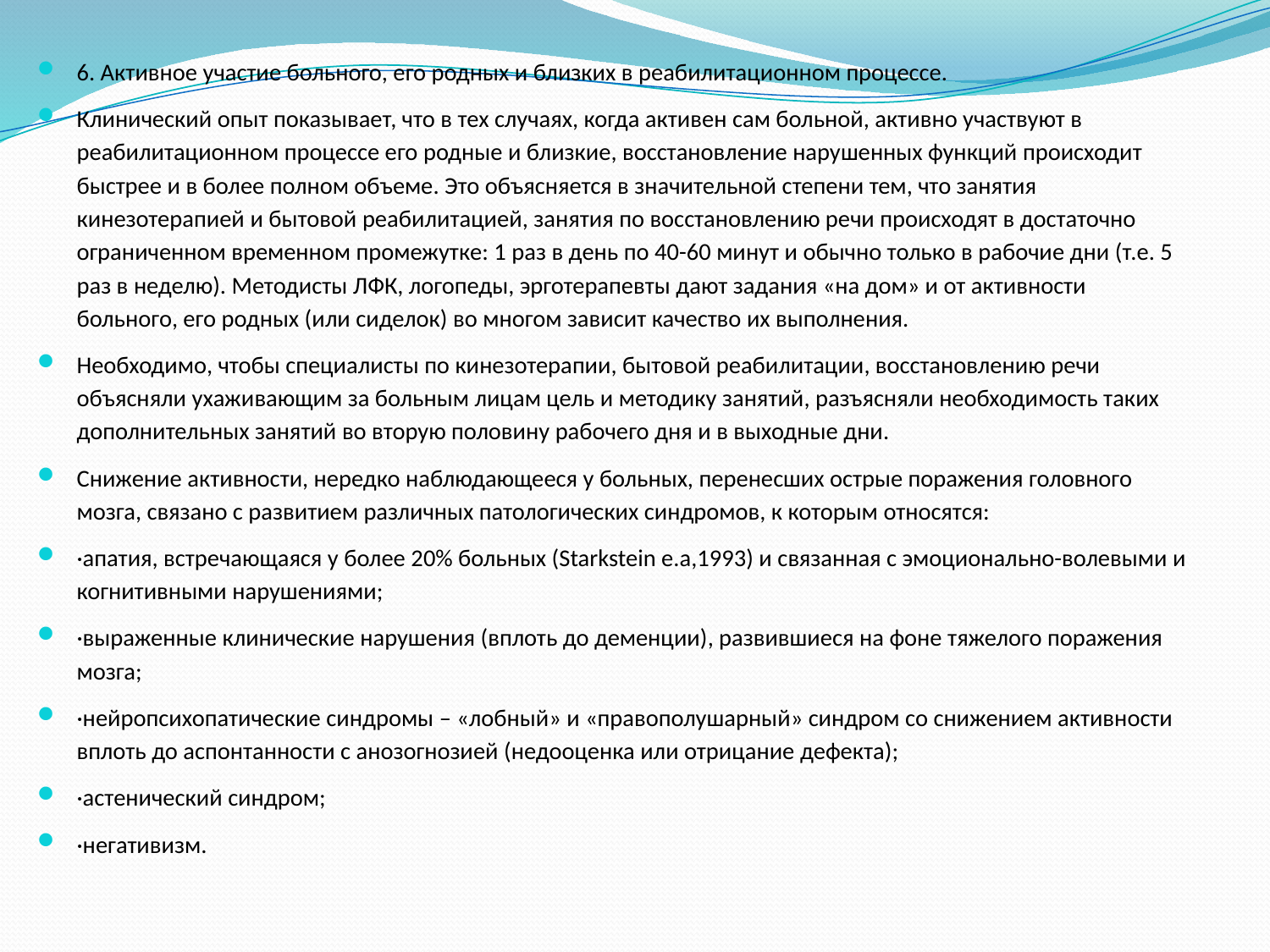

6. Активное участие больного, его родных и близких в реабилитационном процессе.
Клинический опыт показывает, что в тех случаях, когда активен сам больной, активно участвуют в реабилитационном процессе его родные и близкие, восстановление нарушенных функций происходит быстрее и в более полном объеме. Это объясняется в значительной степени тем, что занятия кинезотерапией и бытовой реабилитацией, занятия по восстановлению речи происходят в достаточно ограниченном временном промежутке: 1 раз в день по 40-60 минут и обычно только в рабочие дни (т.е. 5 раз в неделю). Методисты ЛФК, логопеды, эрготерапевты дают задания «на дом» и от активности больного, его родных (или сиделок) во многом зависит качество их выполнения.
Необходимо, чтобы специалисты по кинезотерапии, бытовой реабилитации, восстановлению речи объясняли ухаживающим за больным лицам цель и методику занятий, разъясняли необходимость таких дополнительных занятий во вторую половину рабочего дня и в выходные дни.
Снижение активности, нередко наблюдающееся у больных, перенесших острые поражения головного мозга, связано с развитием различных патологических синдромов, к которым относятся:
·апатия, встречающаяся у более 20% больных (Starkstein e.a,1993) и связанная с эмоционально-волевыми и когнитивными нарушениями;
·выраженные клинические нарушения (вплоть до деменции), развившиеся на фоне тяжелого поражения мозга;
·нейропсихопатические синдромы – «лобный» и «правополушарный» синдром со снижением активности вплоть до аспонтанности с анозогнозией (недооценка или отрицание дефекта);
·астенический синдром;
·негативизм.